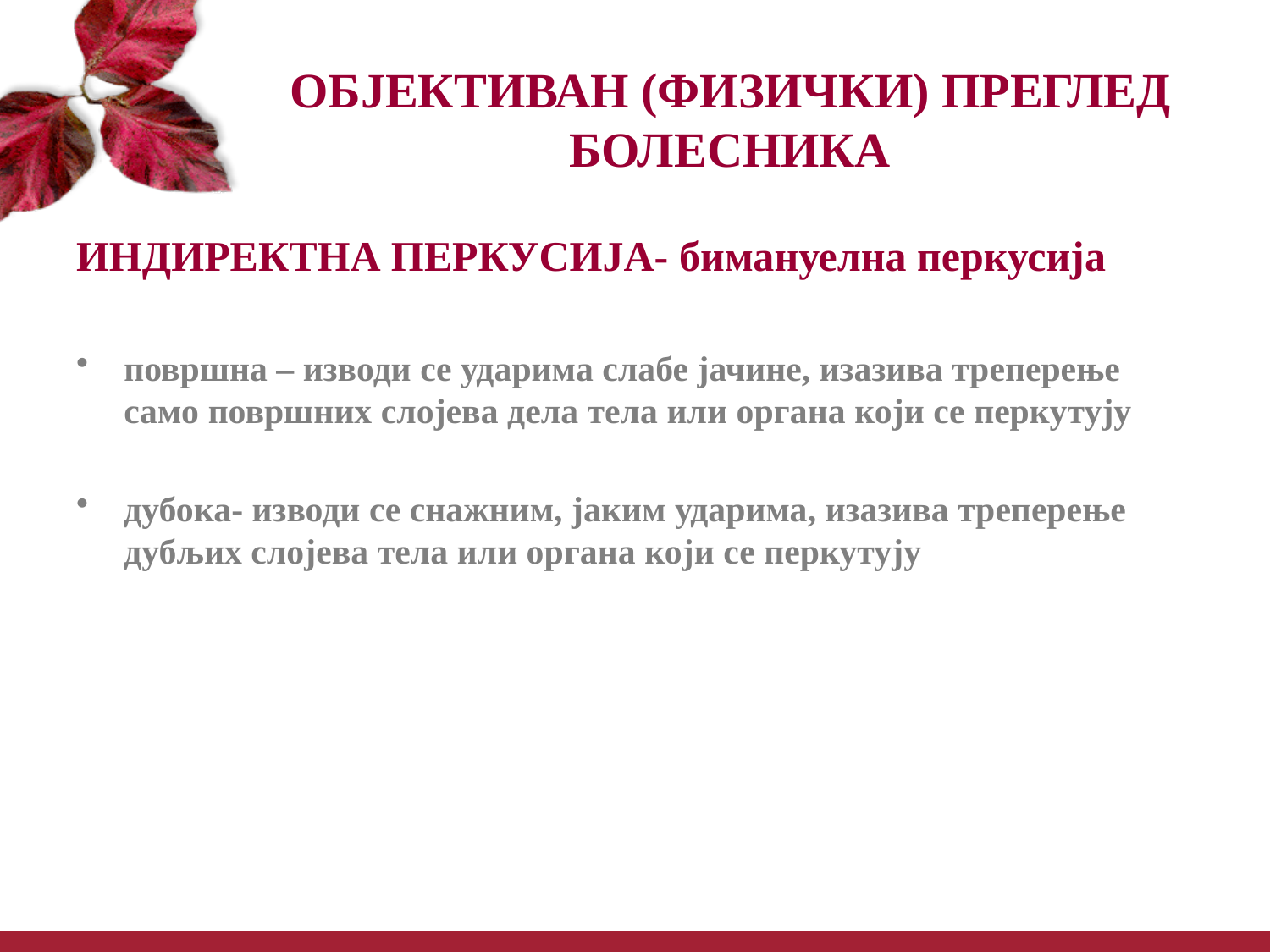

# ОБЈЕКТИВАН (ФИЗИЧКИ) ПРЕГЛЕД БОЛЕСНИКА
ИНДИРЕКТНА ПЕРКУСИЈА- бимануелна перкусија

површна – изводи се ударима слабе јачине, изазива треперење само површних слојева дела тела или органа који се перкутују

дубока- изводи се снажним, јаким ударима, изазива треперење дубљих слојева тела или органа који се перкутују